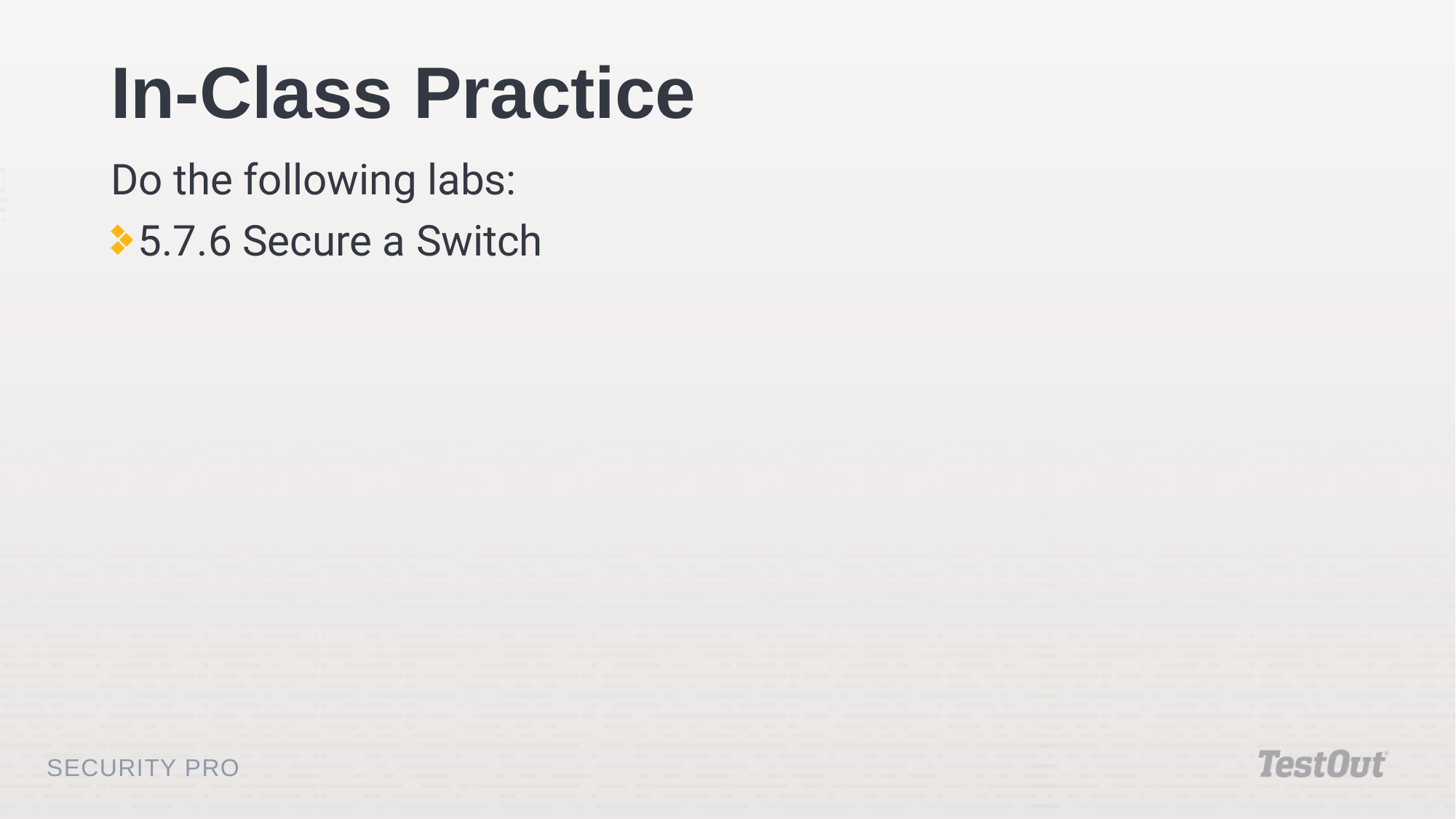

# In-Class Practice
Do the following labs:
5.7.6 Secure a Switch
Security Pro